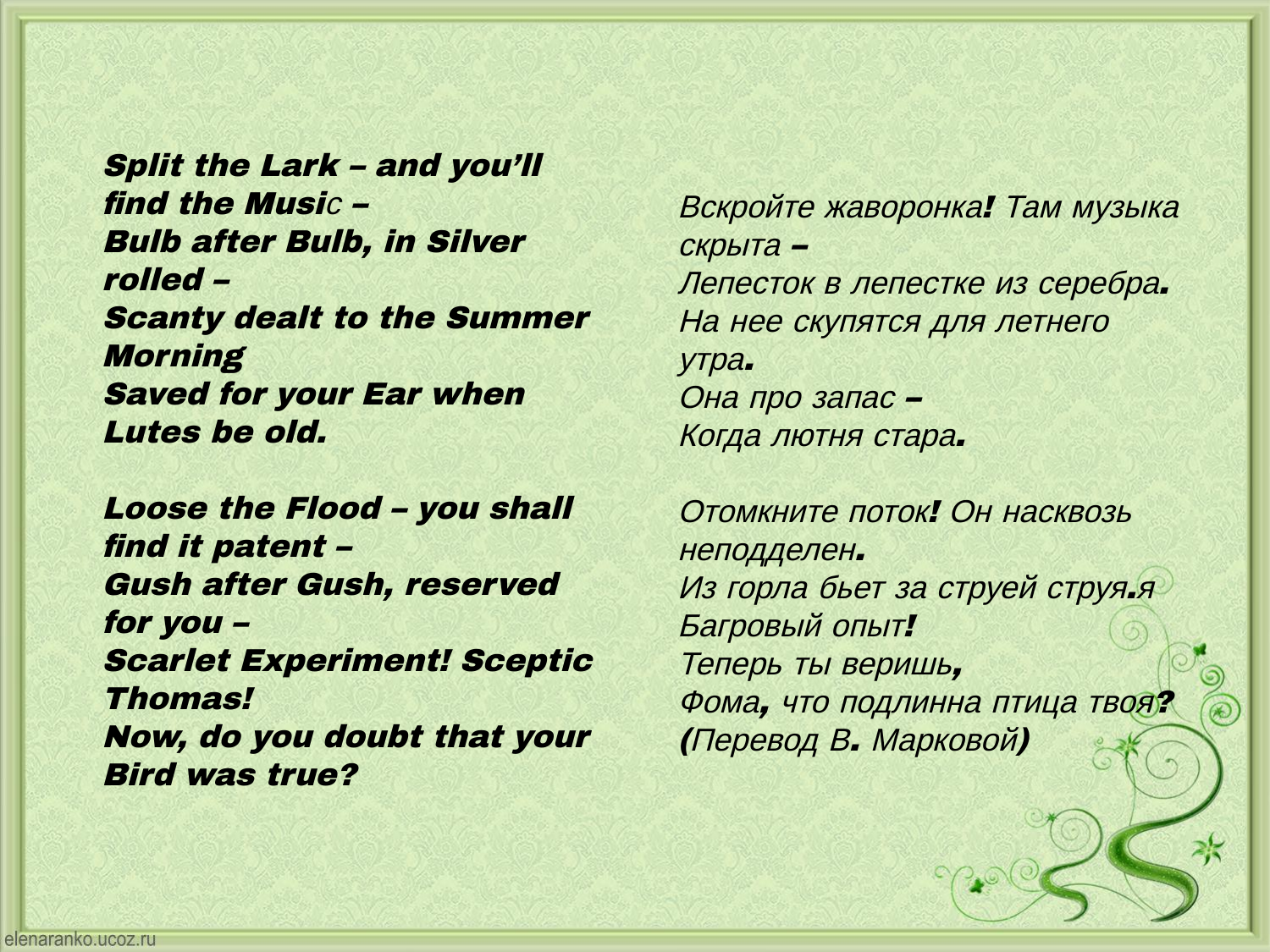

#
Вскройте жаворонка! Там музыка скрыта –
Лепесток в лепестке из серебра.
На нее скупятся для летнего утра.
Она про запас –
Когда лютня стара.
Отомкните поток! Он насквозь неподделен.
Из горла бьет за струей струя.я
Багровый опыт!
Теперь ты веришь,
Фома, что подлинна птица твоя? (Перевод В. Марковой)
Split the Lark – and you’ll find the Musiс –
Bulb after Bulb, in Silver rolled –
Scanty dealt to the Summer Morning
Saved for your Ear when Lutes be old.
Loose the Flood – you shall find it patent –
Gush after Gush, reserved for you –
Scarlet Experiment! Sceptic Thomas!
Now, do you doubt that your Bird was true?